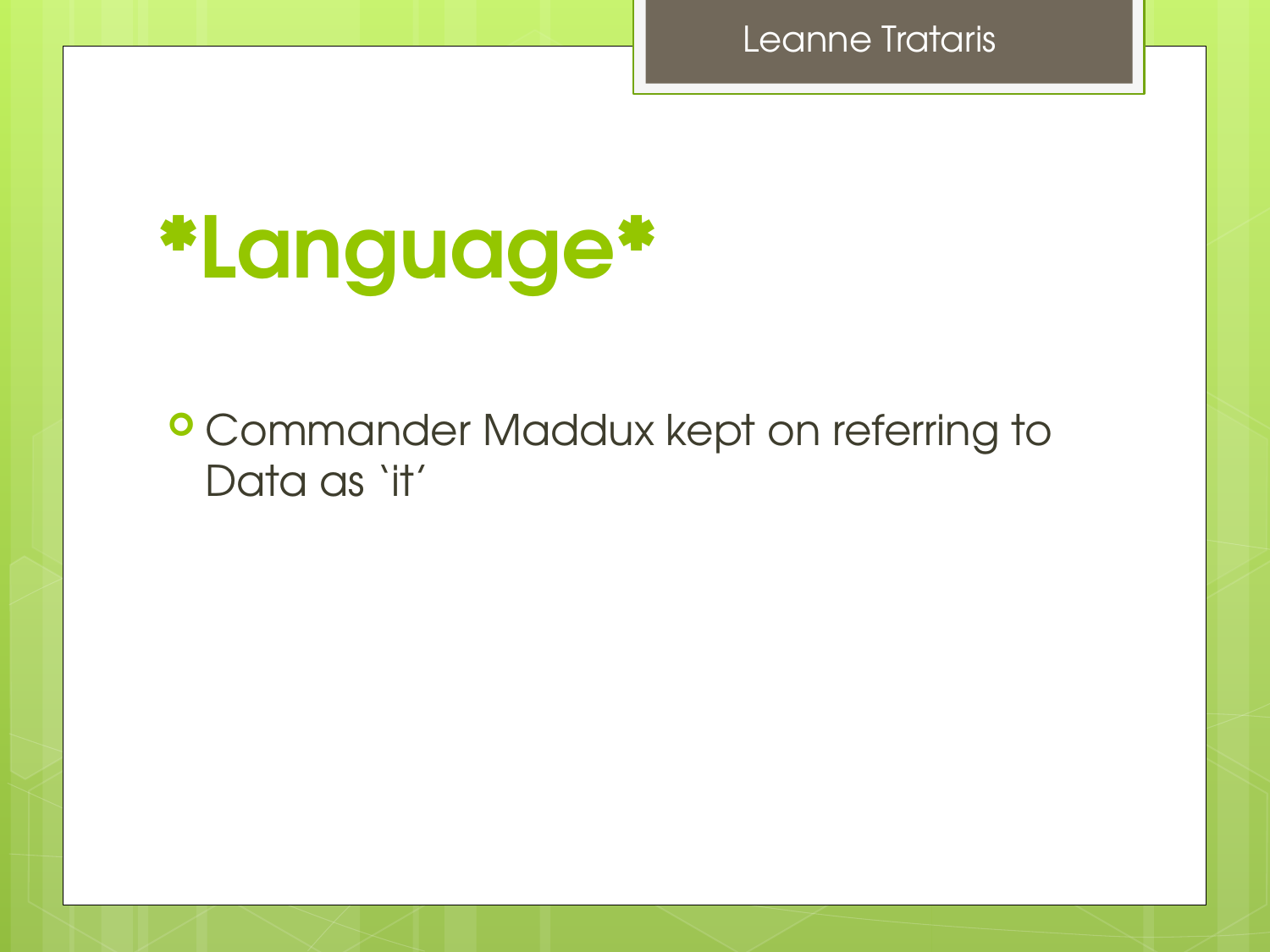

Leanne Trataris
# *Language*
Commander Maddux kept on referring to Data as ‘it’